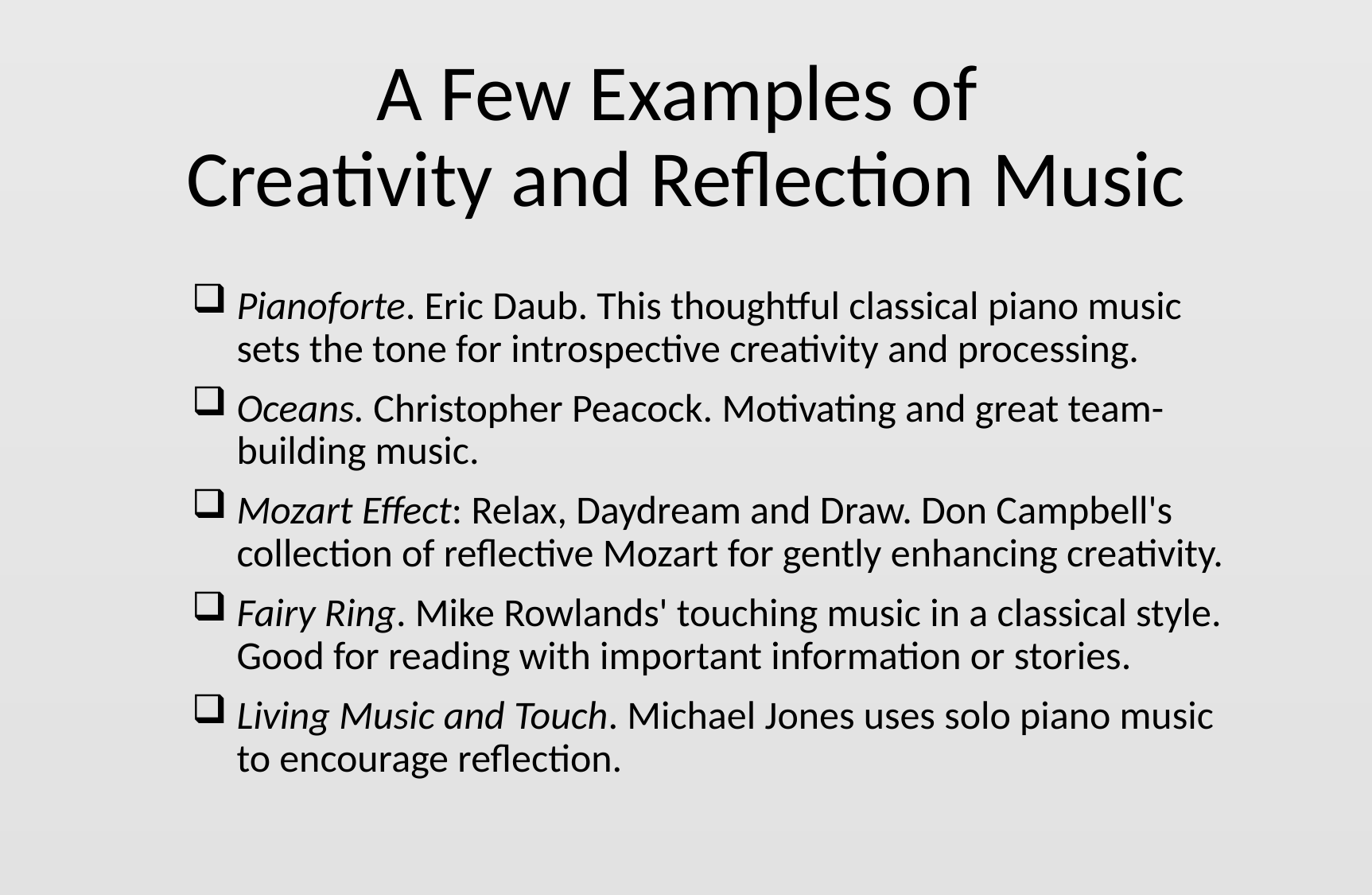

# A Few Examples of Creativity and Reflection Music
Pianoforte. Eric Daub. This thoughtful classical piano music sets the tone for introspective creativity and processing.
Oceans. Christopher Peacock. Motivating and great team-building music.
Mozart Effect: Relax, Daydream and Draw. Don Campbell's collection of reflective Mozart for gently enhancing creativity.
Fairy Ring. Mike Rowlands' touching music in a classical style. Good for reading with important information or stories.
Living Music and Touch. Michael Jones uses solo piano music to encourage reflection.